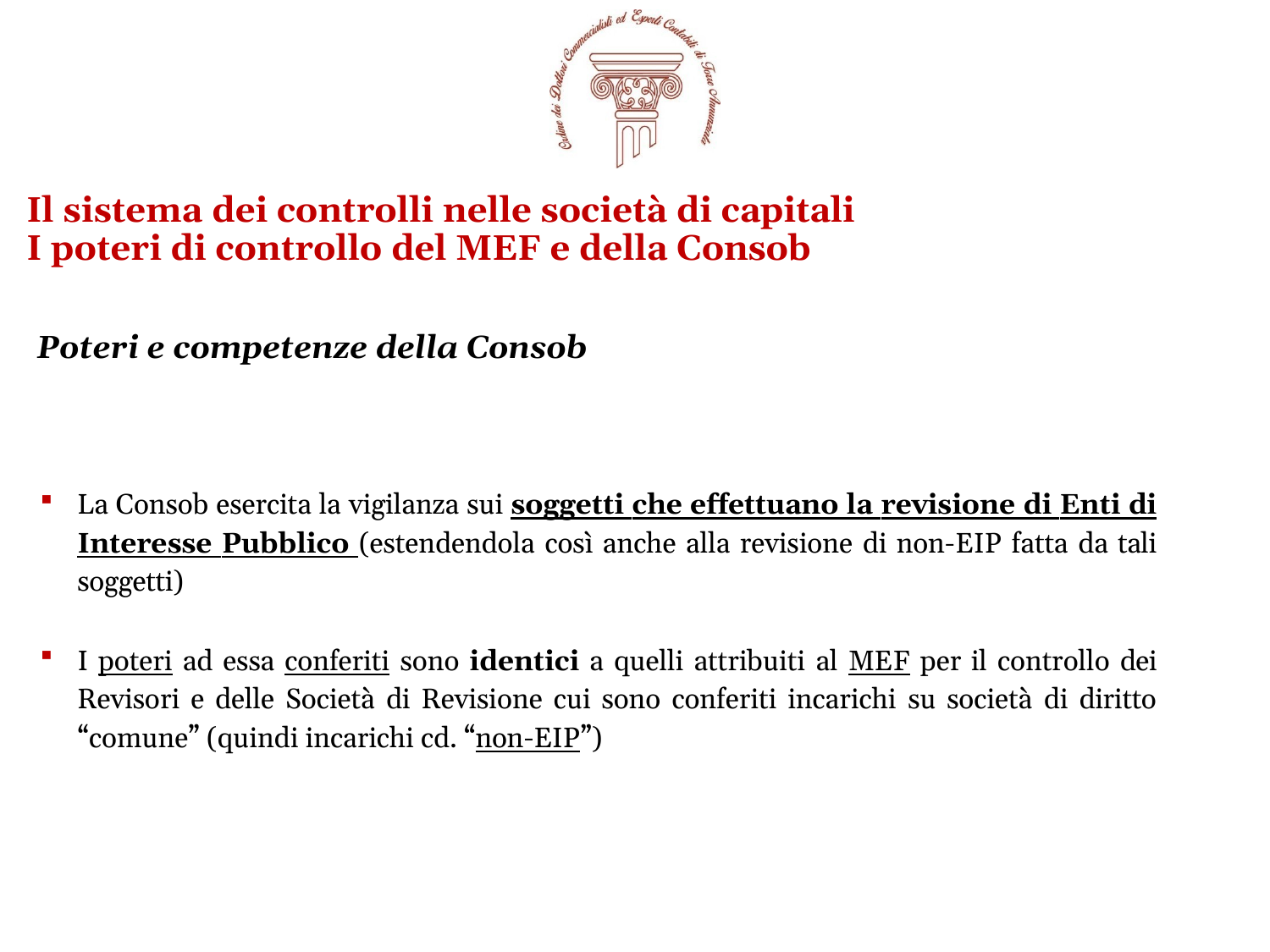

# Il sistema dei controlli nelle società di capitali I poteri di controllo del MEF e della Consob
Poteri e competenze della Consob
La Consob esercita la vigilanza sui soggetti che effettuano la revisione di Enti di Interesse Pubblico (estendendola così anche alla revisione di non-EIP fatta da tali soggetti)

I poteri ad essa conferiti sono identici a quelli attribuiti al MEF per il controllo dei Revisori e delle Società di Revisione cui sono conferiti incarichi su società di diritto “comune” (quindi incarichi cd. “non-EIP”)